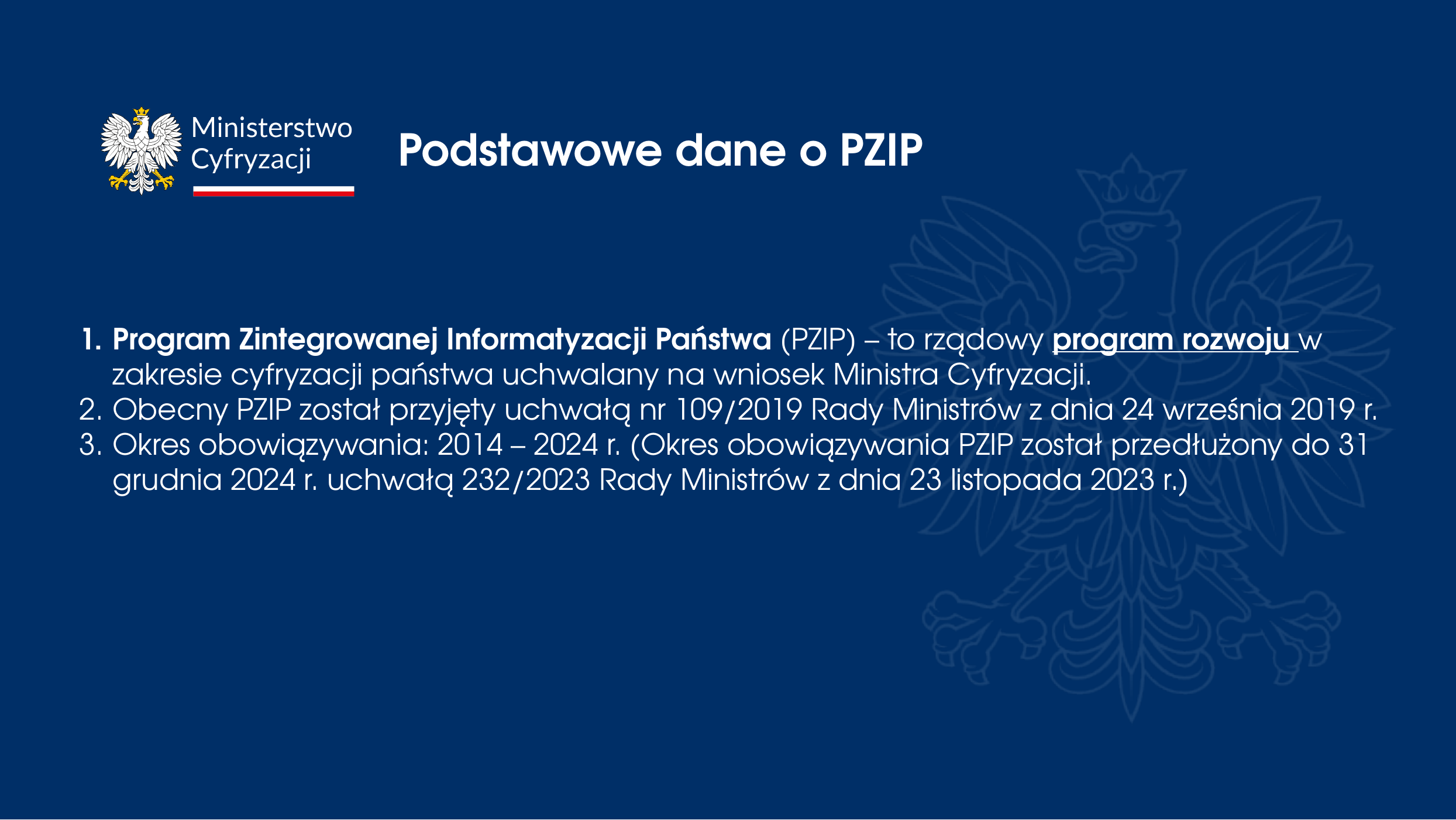

# Podstawowe dane o PZIP
Program Zintegrowanej Informatyzacji Państwa (PZIP) – to rządowy program rozwoju w  zakresie cyfryzacji państwa uchwalany na wniosek Ministra Cyfryzacji.
Obecny PZIP został przyjęty uchwałą nr 109/2019 Rady Ministrów z dnia 24 września 2019 r.
Okres obowiązywania: 2014 – 2024 r. (Okres obowiązywania PZIP został przedłużony do 31 grudnia 2024 r. uchwałą 232/2023 Rady Ministrów z dnia 23 listopada 2023 r.)